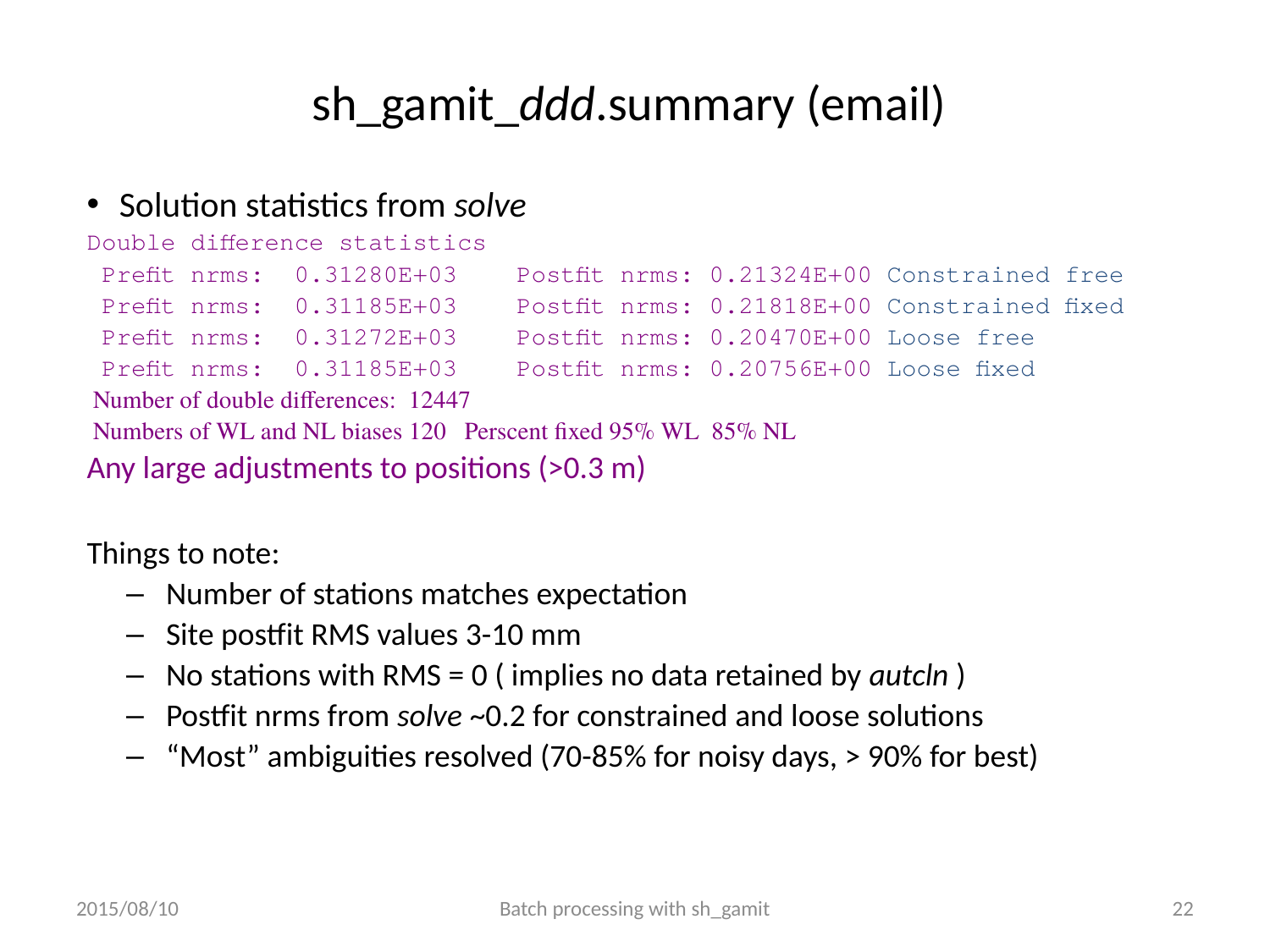

# sh_gamit_ddd.summary (email)
Solution statistics from solve
Double difference statistics
 Prefit nrms:  0.31280E+03    Postfit nrms: 0.21324E+00 Constrained free
 Prefit nrms:  0.31185E+03    Postfit nrms: 0.21818E+00 Constrained fixed
 Prefit nrms:  0.31272E+03    Postfit nrms: 0.20470E+00 Loose free
 Prefit nrms:  0.31185E+03    Postfit nrms: 0.20756E+00 Loose fixed
 Number of double differences:  12447
 Numbers of WL and NL biases 120   Perscent fixed 95% WL  85% NL
Any large adjustments to positions (>0.3 m)

Things to note:
Number of stations matches expectation
Site postfit RMS values 3-10 mm
No stations with RMS = 0 ( implies no data retained by autcln )
Postfit nrms from solve ~0.2 for constrained and loose solutions
“Most” ambiguities resolved (70-85% for noisy days, > 90% for best)

2015/08/10
Batch processing with sh_gamit
22